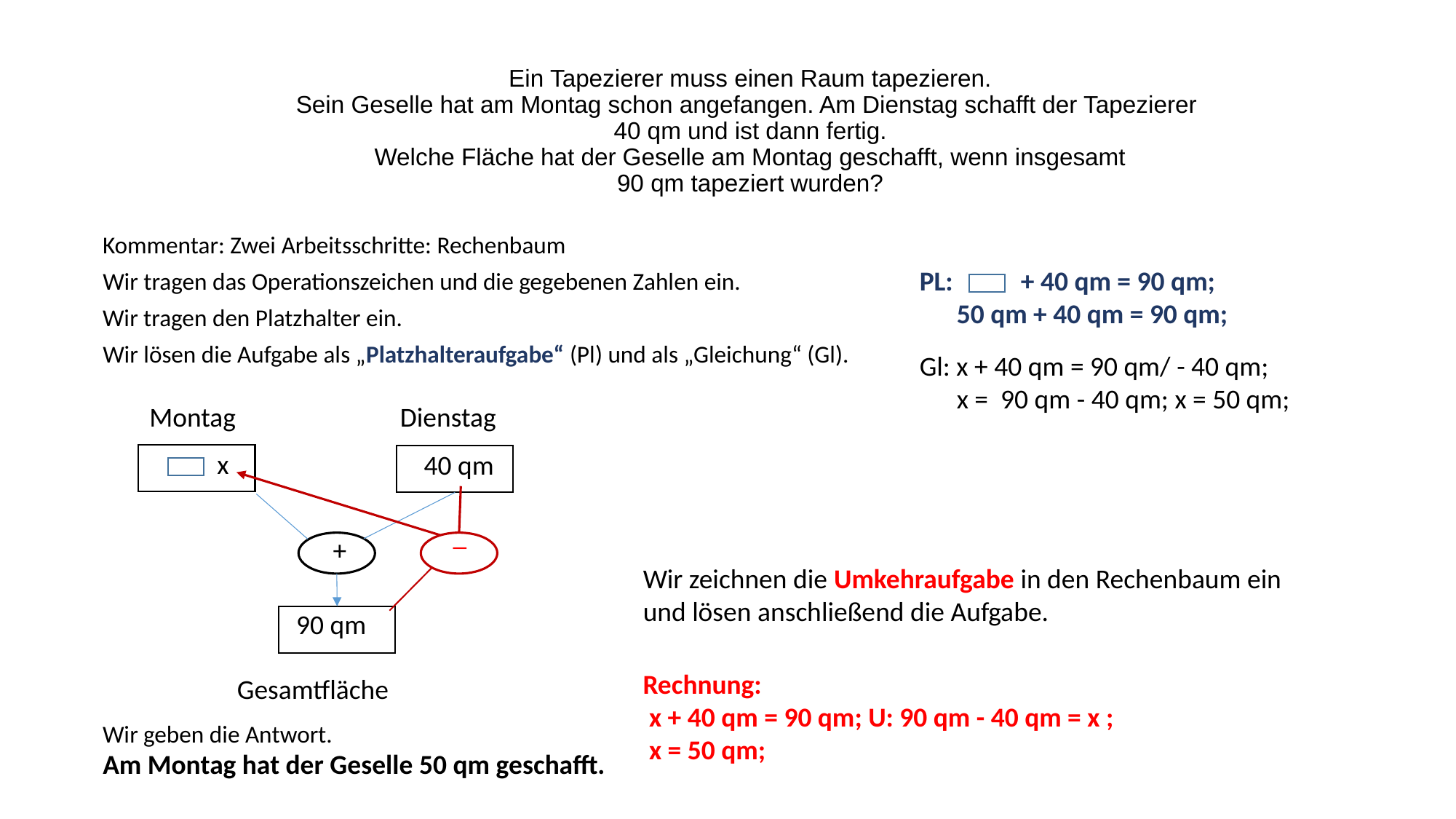

# Ein Tapezierer muss einen Raum tapezieren. Sein Geselle hat am Montag schon angefangen. Am Dienstag schafft der Tapezierer 40 qm und ist dann fertig. Welche Fläche hat der Geselle am Montag geschafft, wenn insgesamt 90 qm tapeziert wurden?
Kommentar: Zwei Arbeitsschritte: Rechenbaum
PL:           + 40 qm = 90 qm;
      50 qm + 40 qm = 90 qm;
Wir tragen das Operationszeichen und die gegebenen Zahlen ein.

Wir tragen den Platzhalter ein.

Wir lösen die Aufgabe als „Platzhalteraufgabe“ (Pl) und als „Gleichung“ (Gl).

Gl: x + 40 qm = 90 qm/ - 40 qm;
      x =  90 qm - 40 qm; x = 50 qm;
Montag
Dienstag
x
40 qm

_
+

Wir zeichnen die Umkehraufgabe in den Rechenbaum ein und lösen anschließend die Aufgabe.
 90 qm

Rechnung:
 x + 40 qm = 90 qm; U: 90 qm - 40 qm = x ;
 x = 50 qm;
Gesamtfläche

Wir geben die Antwort.
Am Montag hat der Geselle 50 qm geschafft.